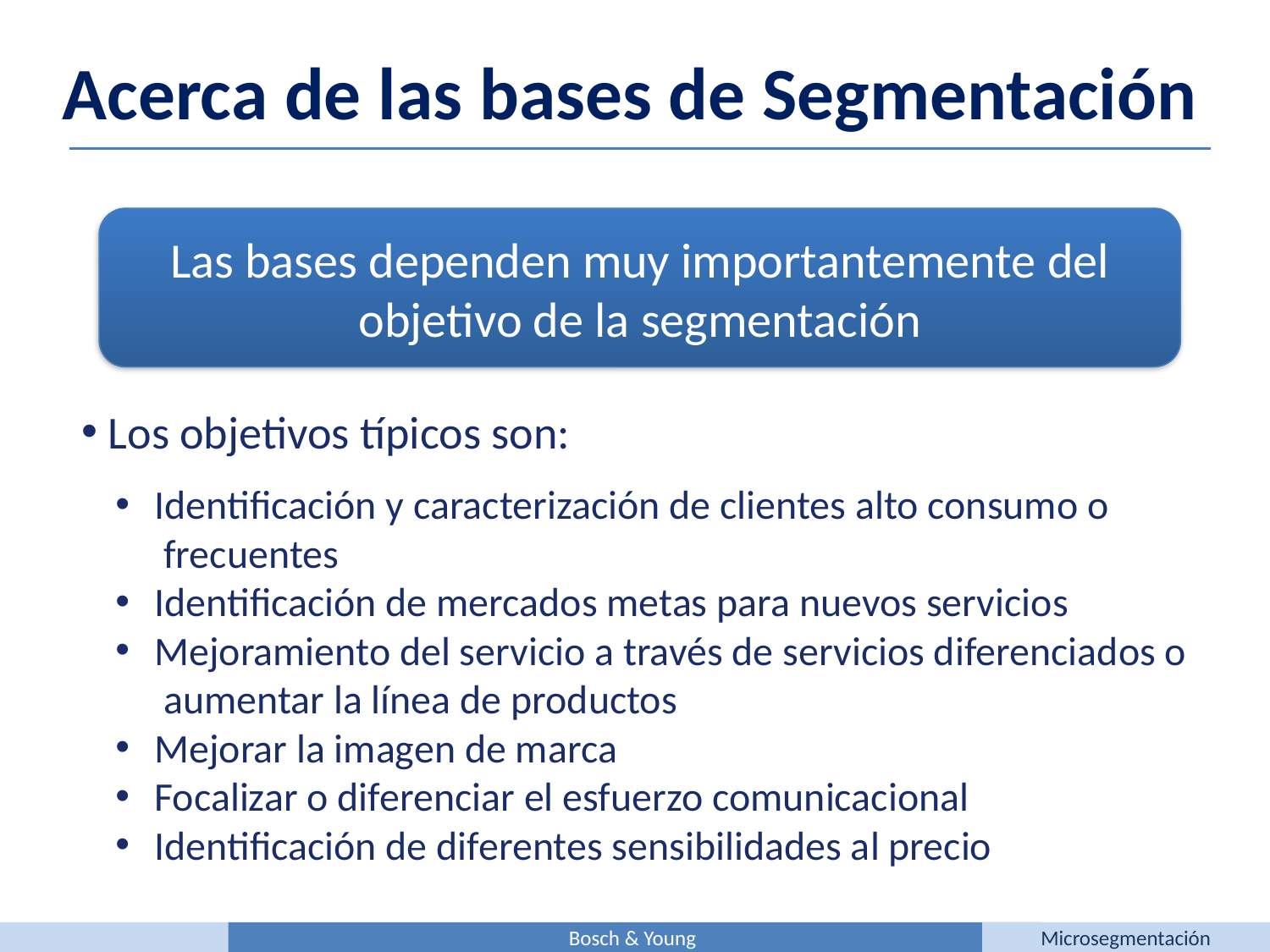

Acerca de las bases de Segmentación
Las bases dependen muy importantemente del objetivo de la segmentación
 Los objetivos típicos son:

 Identificación y caracterización de clientes alto consumo o
  frecuentes
 Identificación de mercados metas para nuevos servicios
 Mejoramiento del servicio a través de servicios diferenciados o
  aumentar la línea de productos
 Mejorar la imagen de marca
 Focalizar o diferenciar el esfuerzo comunicacional
 Identificación de diferentes sensibilidades al precio

Bosch & Young
Microsegmentación